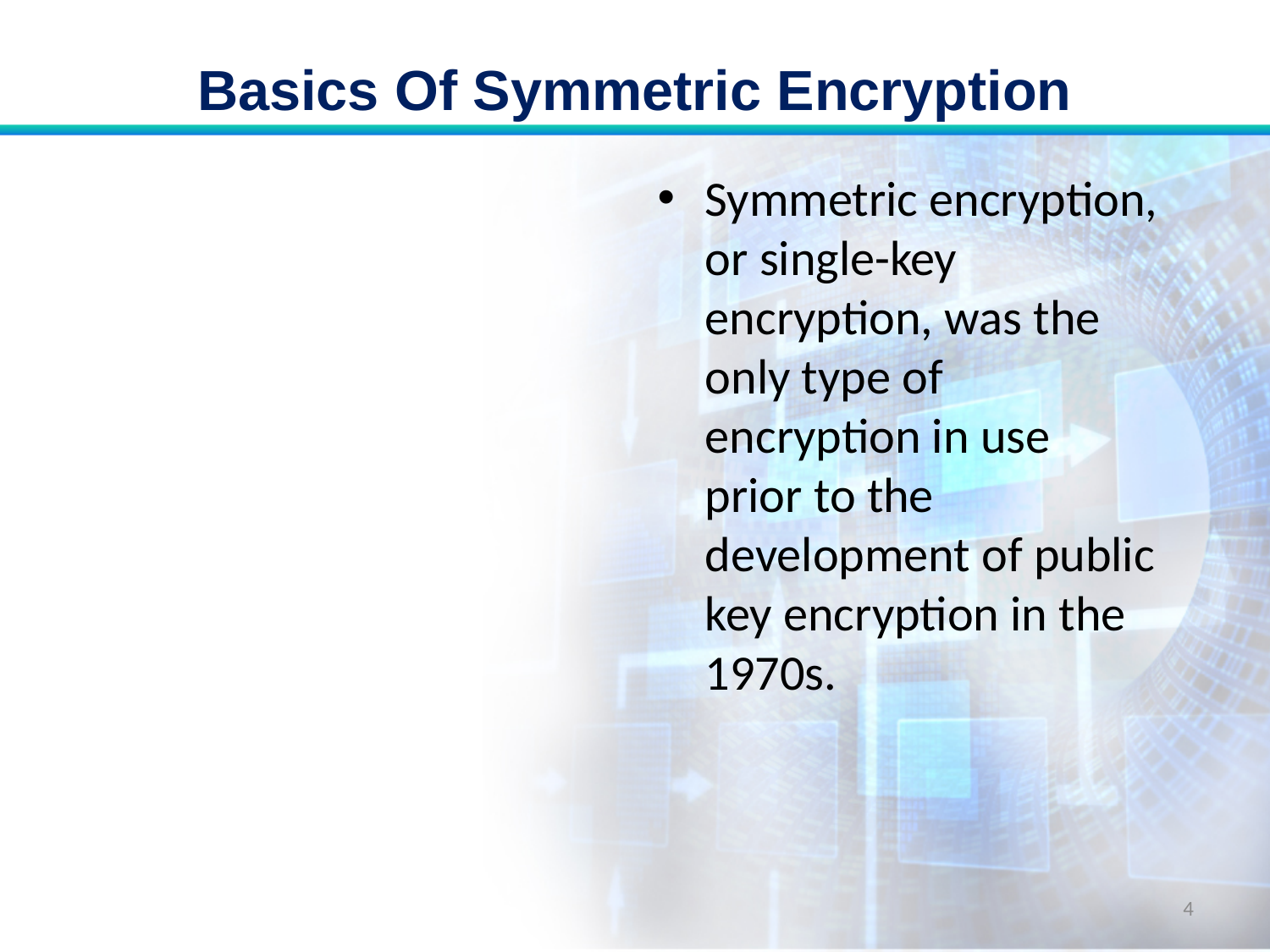

# Basics Of Symmetric Encryption
Symmetric encryption, or single-key encryption, was the only type of encryption in use prior to the development of public key encryption in the 1970s.
4